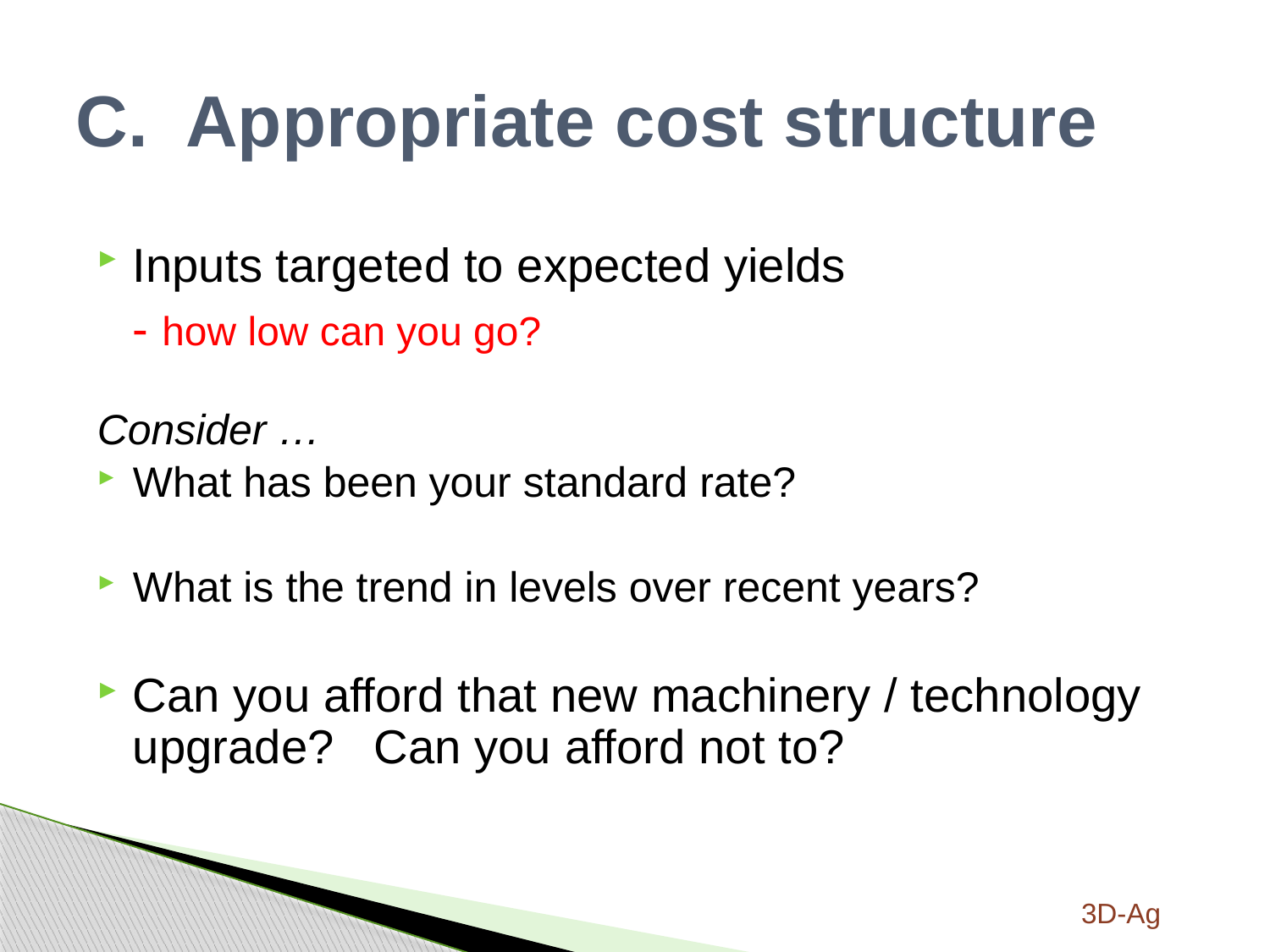

# C.  Appropriate cost structure
Inputs targeted to expected yields
	- how low can you go?

Consider …
What has been your standard rate?

What is the trend in levels over recent years?

Can you afford that new machinery / technology upgrade?   Can you afford not to?

3D-Ag